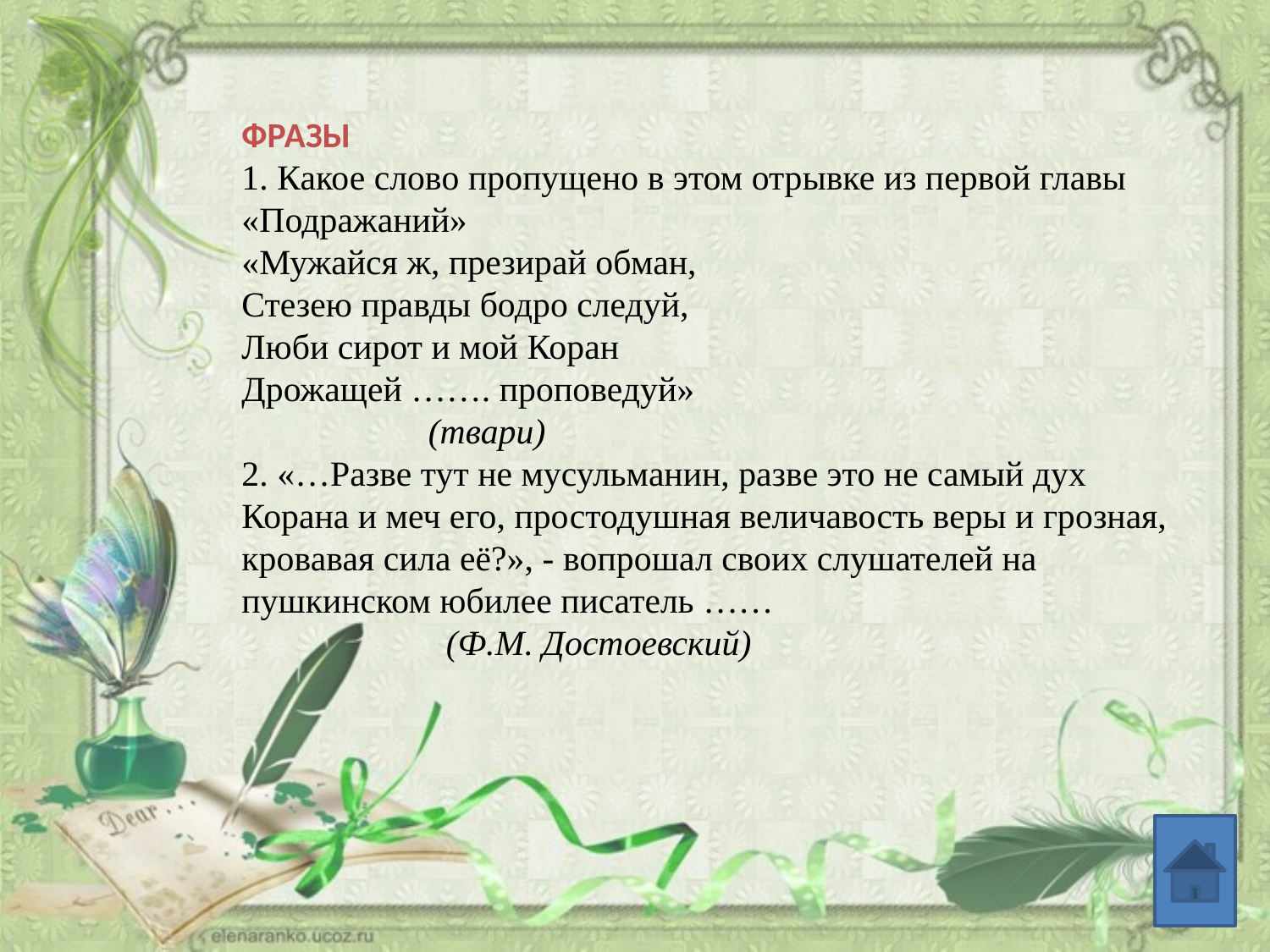

ФРАЗЫ
1. Какое слово пропущено в этом отрывке из первой главы «Подражаний»
«Мужайся ж, презирай обман,
Стезею правды бодро следуй,
Люби сирот и мой Коран
Дрожащей ……. проповедуй»
                     (твари)
2. «…Разве тут не мусульманин, разве это не самый дух Корана и меч его, простодушная величавость веры и грозная, кровавая сила её?», - вопрошал своих слушателей на пушкинском юбилее писатель ……
                       (Ф.М. Достоевский)